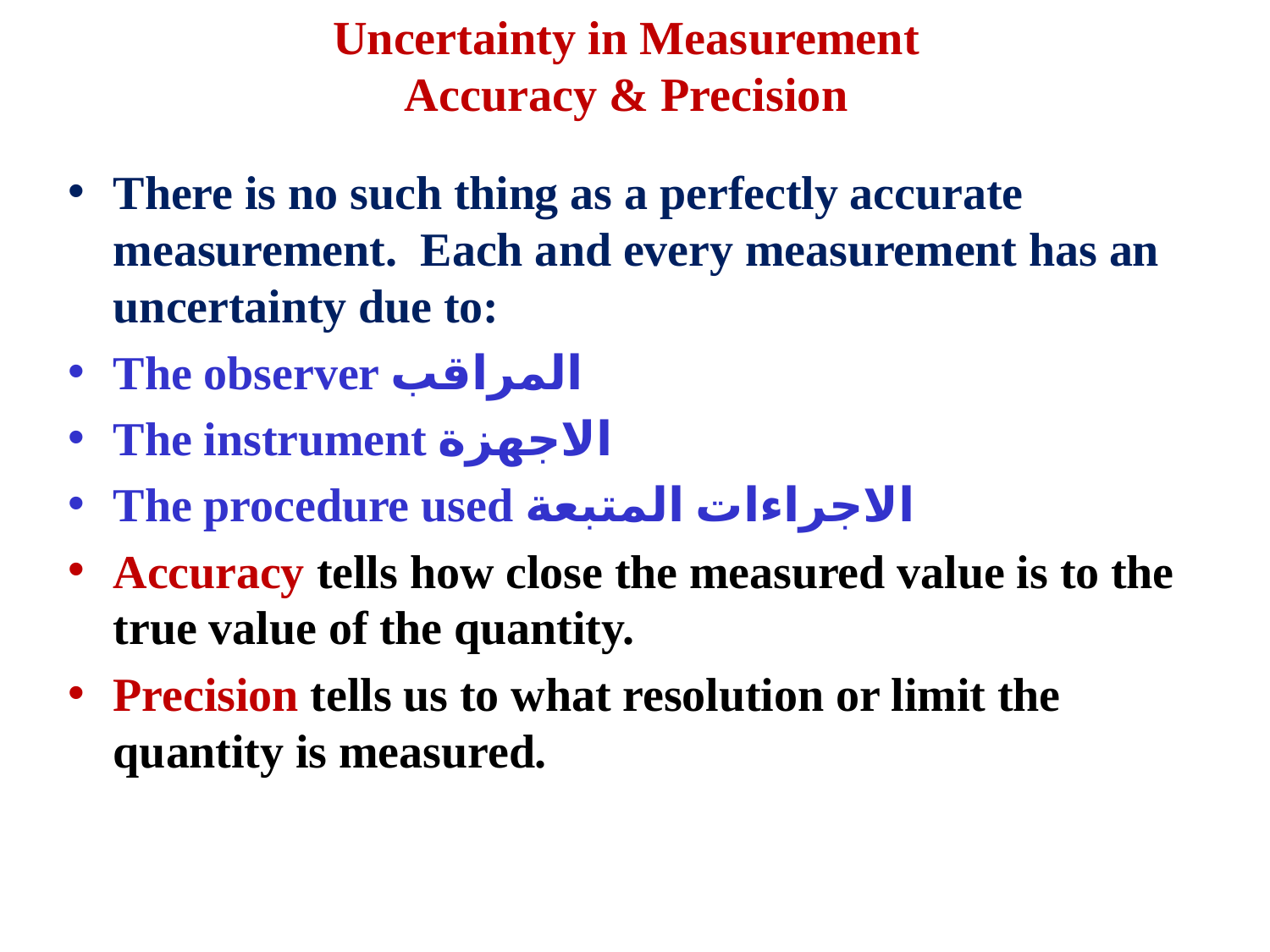

# Uncertainty in Measurement Accuracy & Precision
There is no such thing as a perfectly accurate measurement.  Each and every measurement has an uncertainty due to:
The observer المراقب
The instrument الاجهزة
The procedure used الاجراءات المتبعة
Accuracy tells how close the measured value is to the true value of the quantity.
Precision tells us to what resolution or limit the quantity is measured.